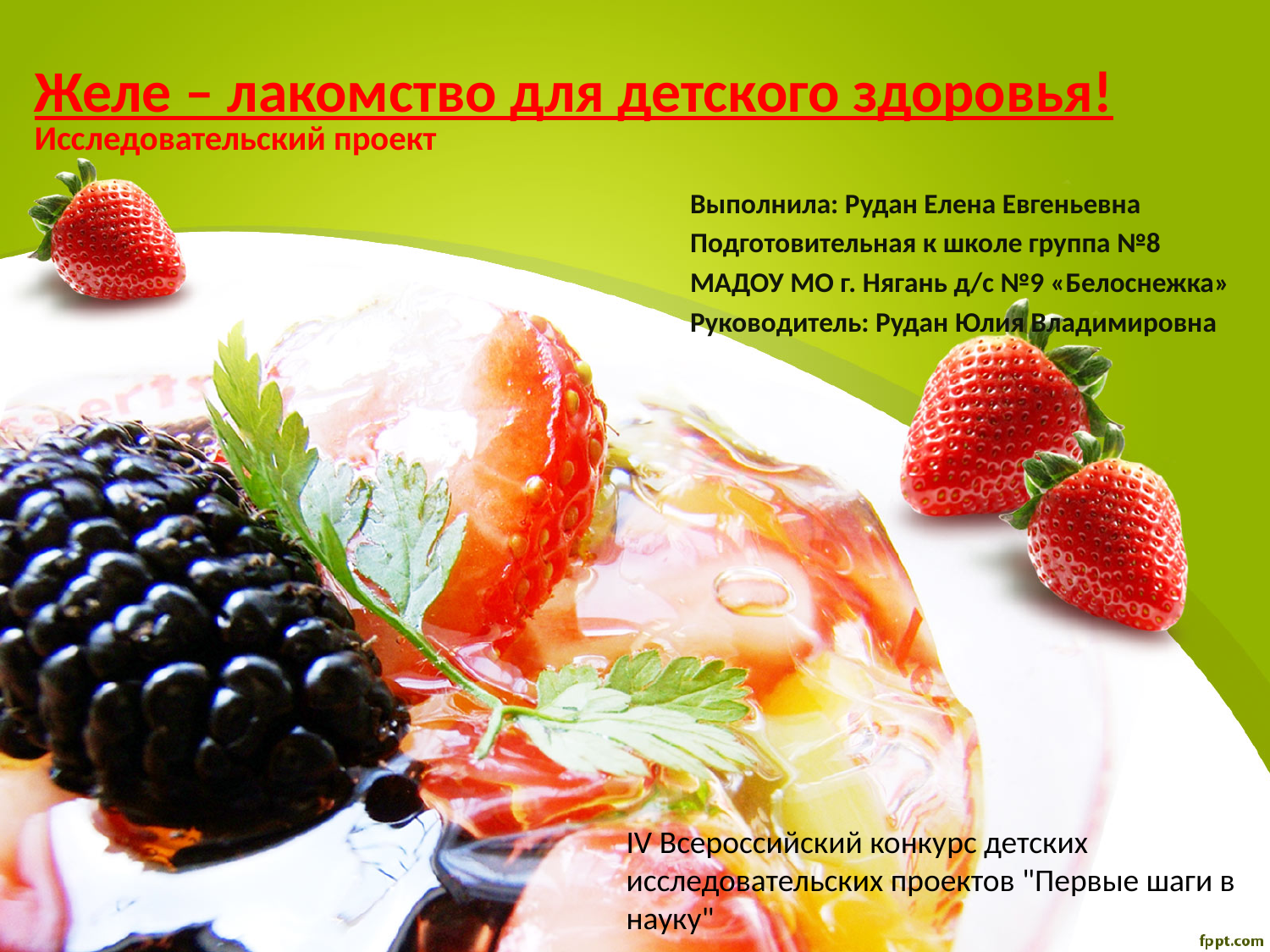

# Желе – лакомство для детского здоровья!           Исследовательский проект
Выполнила: Рудан Елена Евгеньевна
Подготовительная к школе группа №8
МАДОУ МО г. Нягань д/с №9 «Белоснежка»
Руководитель: Рудан Юлия Владимировна

IV Всероссийский конкурс детских исследовательских проектов "Первые шаги в науку"